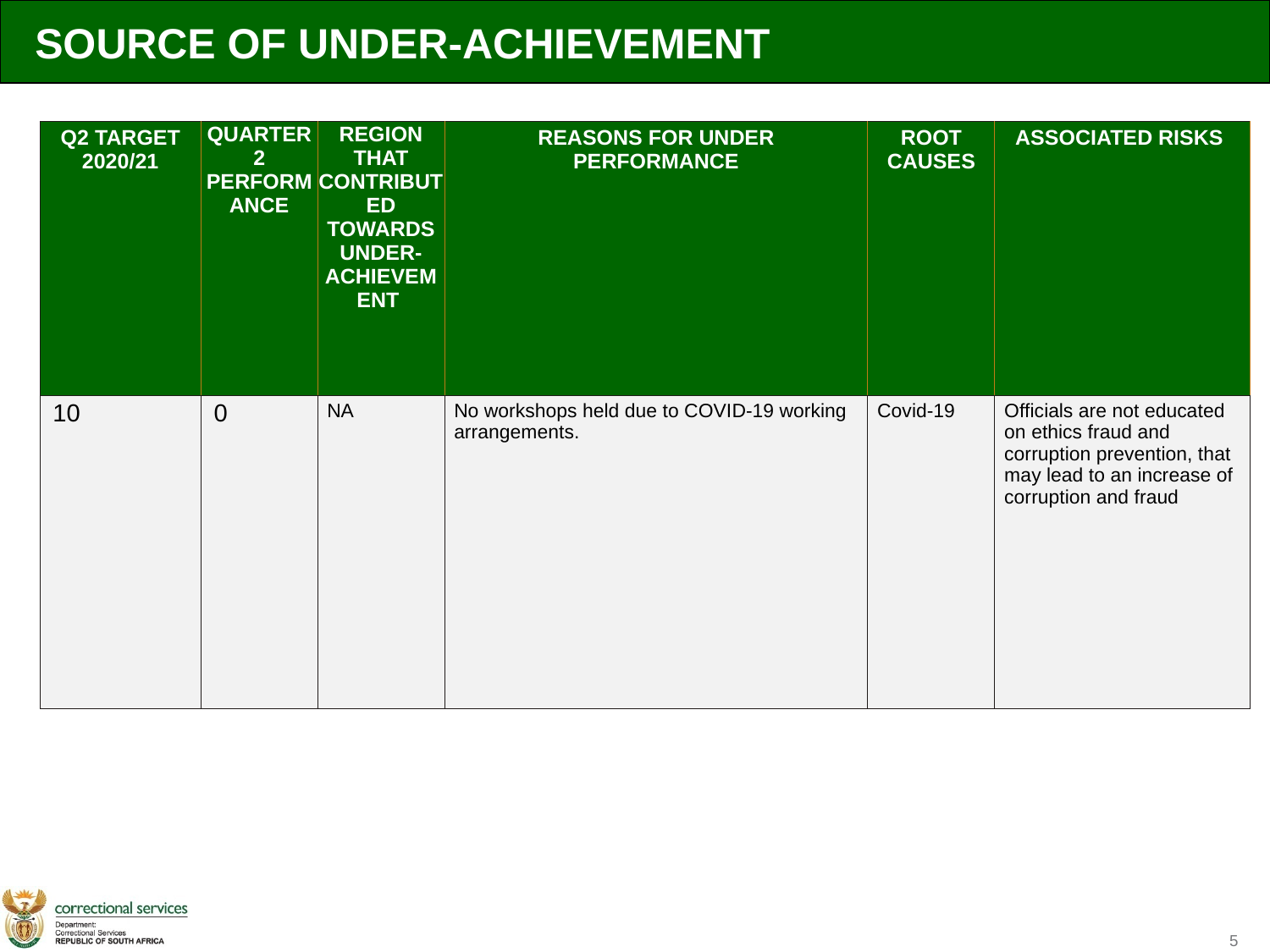

SOURCE OF UNDER-ACHIEVEMENT
| Q2 TARGET 2020/21 | QUARTER 2 PERFORMANCE | REGION THAT CONTRIBUTED TOWARDS UNDER-ACHIEVEMENT | REASONS FOR UNDER PERFORMANCE | ROOT CAUSES | ASSOCIATED RISKS |
| --- | --- | --- | --- | --- | --- |
| 10 | 0 | NA | No workshops held due to COVID-19 working arrangements. | Covid-19 | Officials are not educated on ethics fraud and corruption prevention, that may lead to an increase of corruption and fraud |